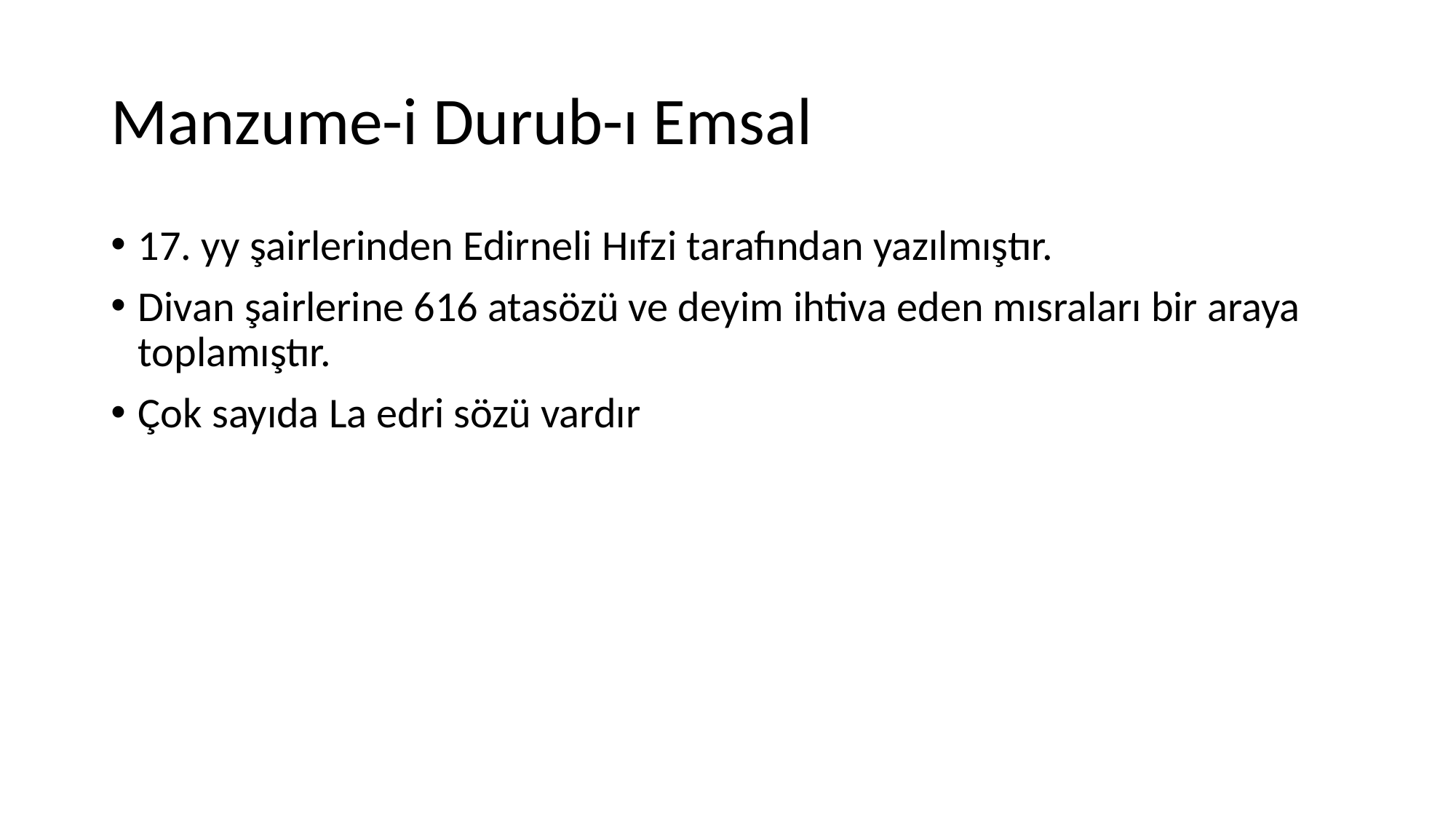

# Manzume-i Durub-ı Emsal
17. yy şairlerinden Edirneli Hıfzi tarafından yazılmıştır.
Divan şairlerine 616 atasözü ve deyim ihtiva eden mısraları bir araya toplamıştır.
Çok sayıda La edri sözü vardır